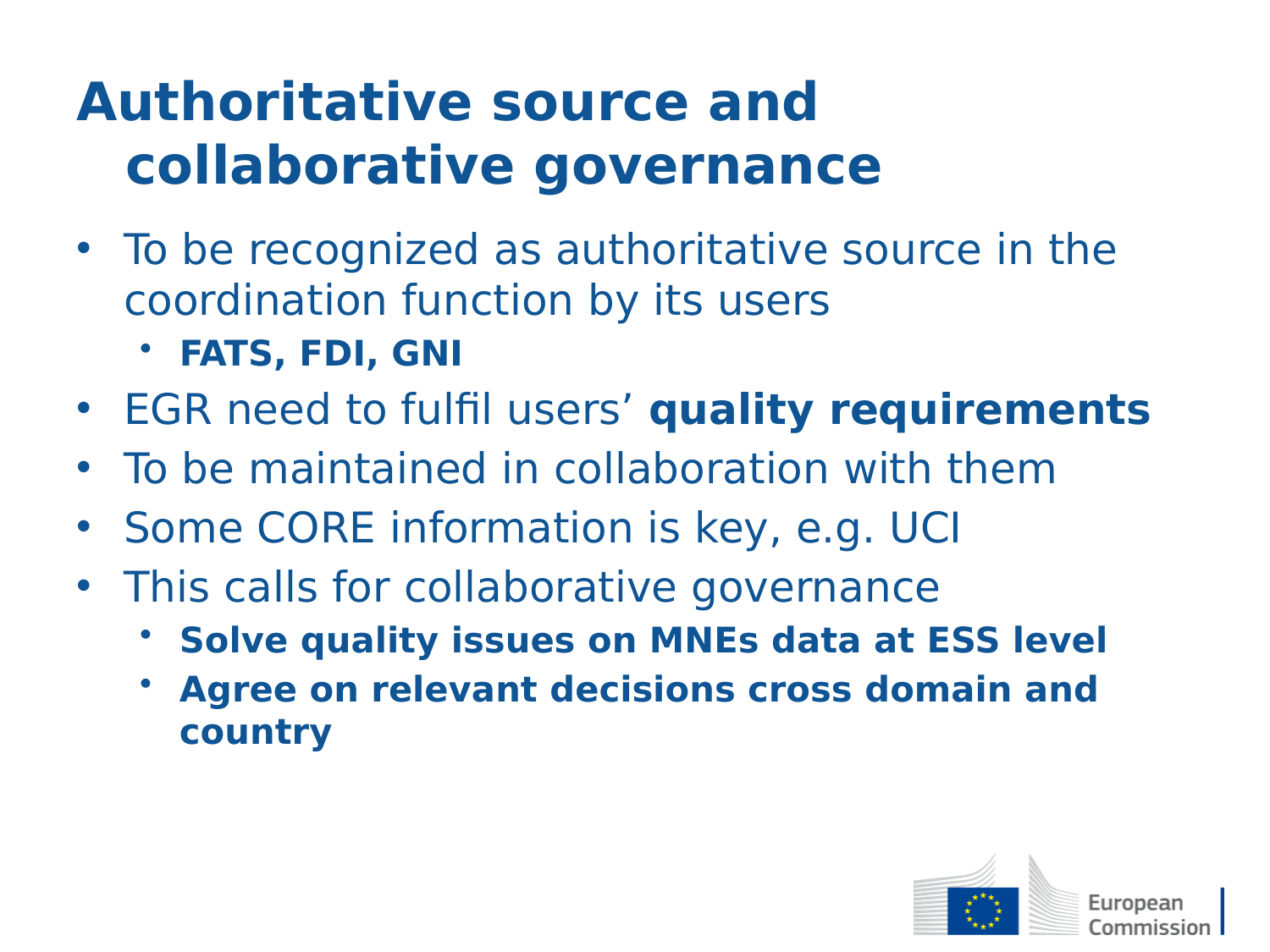

# Authoritative source and collaborative governance
To be recognized as authoritative source in the coordination function by its users
FATS, FDI, GNI
EGR need to fulfil users’ quality requirements
To be maintained in collaboration with them
Some CORE information is key, e.g. UCI
This calls for collaborative governance
Solve quality issues on MNEs data at ESS level
Agree on relevant decisions cross domain and country